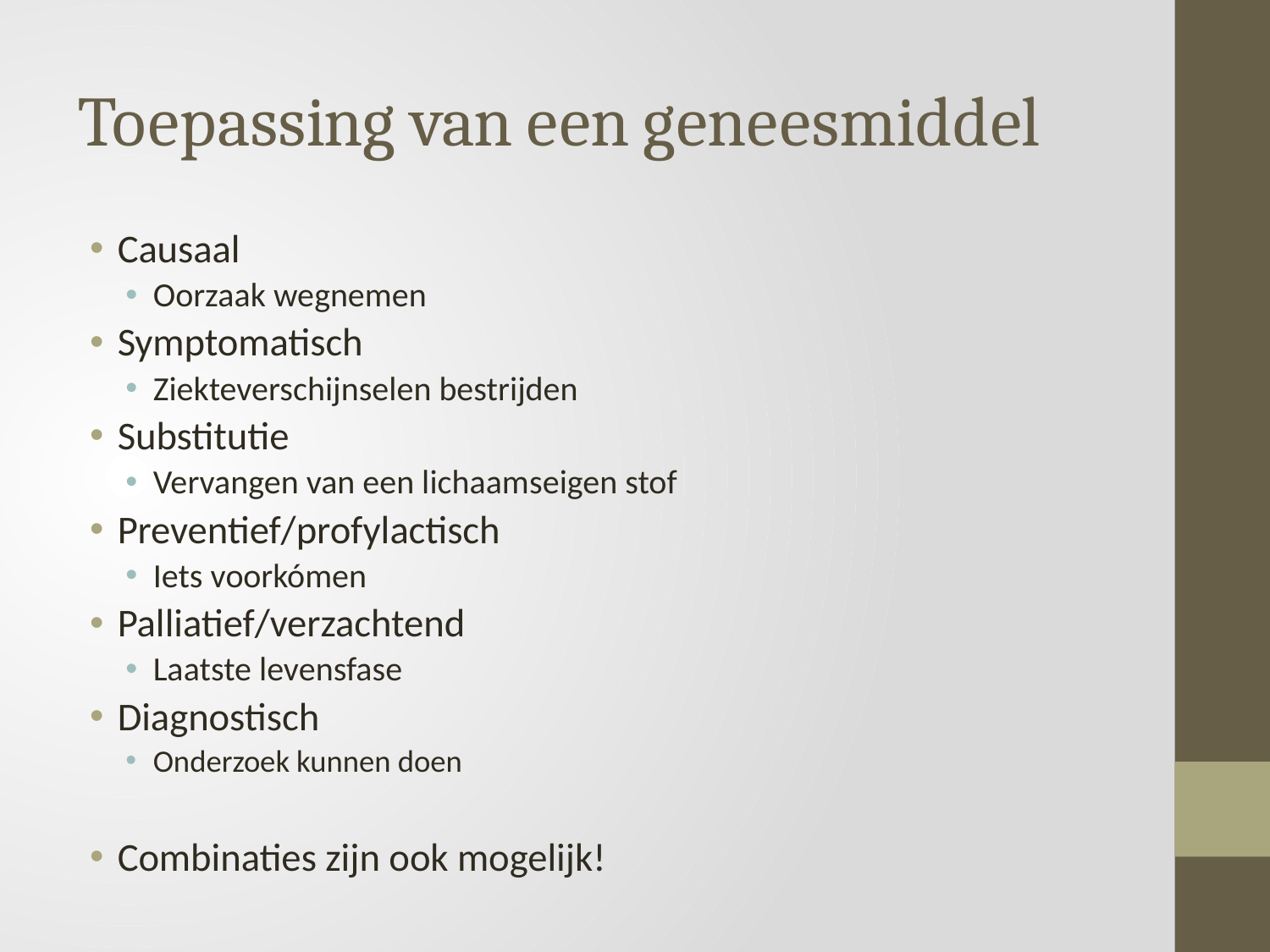

# Toepassing van een geneesmiddel
Causaal
Oorzaak wegnemen
Symptomatisch
Ziekteverschijnselen bestrijden
Substitutie
Vervangen van een lichaamseigen stof
Preventief/profylactisch
Iets voorkómen
Palliatief/verzachtend
Laatste levensfase
Diagnostisch
Onderzoek kunnen doen

Combinaties zijn ook mogelijk!